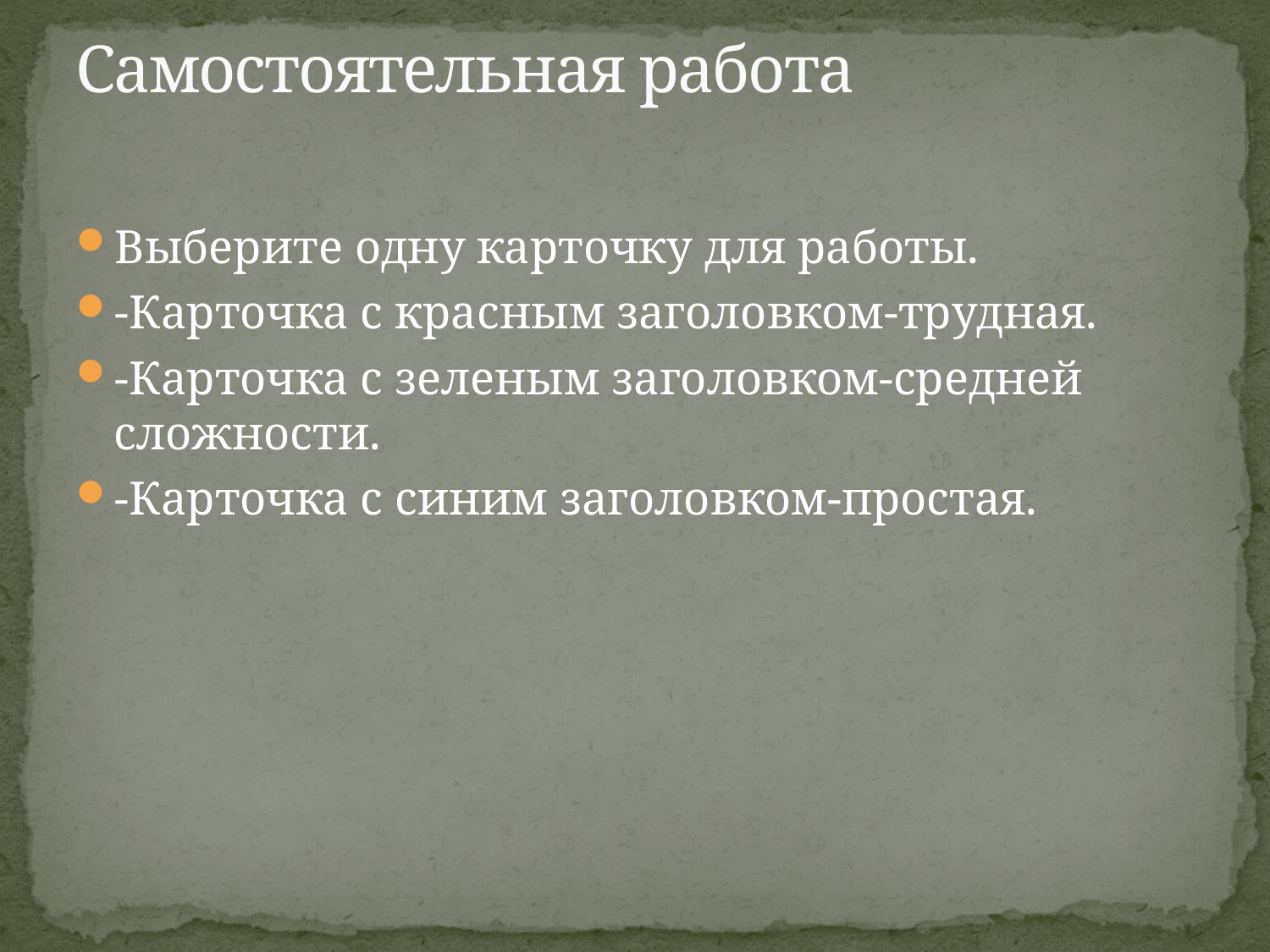

# Самостоятельная работа
Выберите одну карточку для работы.
-Карточка с красным заголовком-трудная.
-Карточка с зеленым заголовком-средней сложности.
-Карточка с синим заголовком-простая.